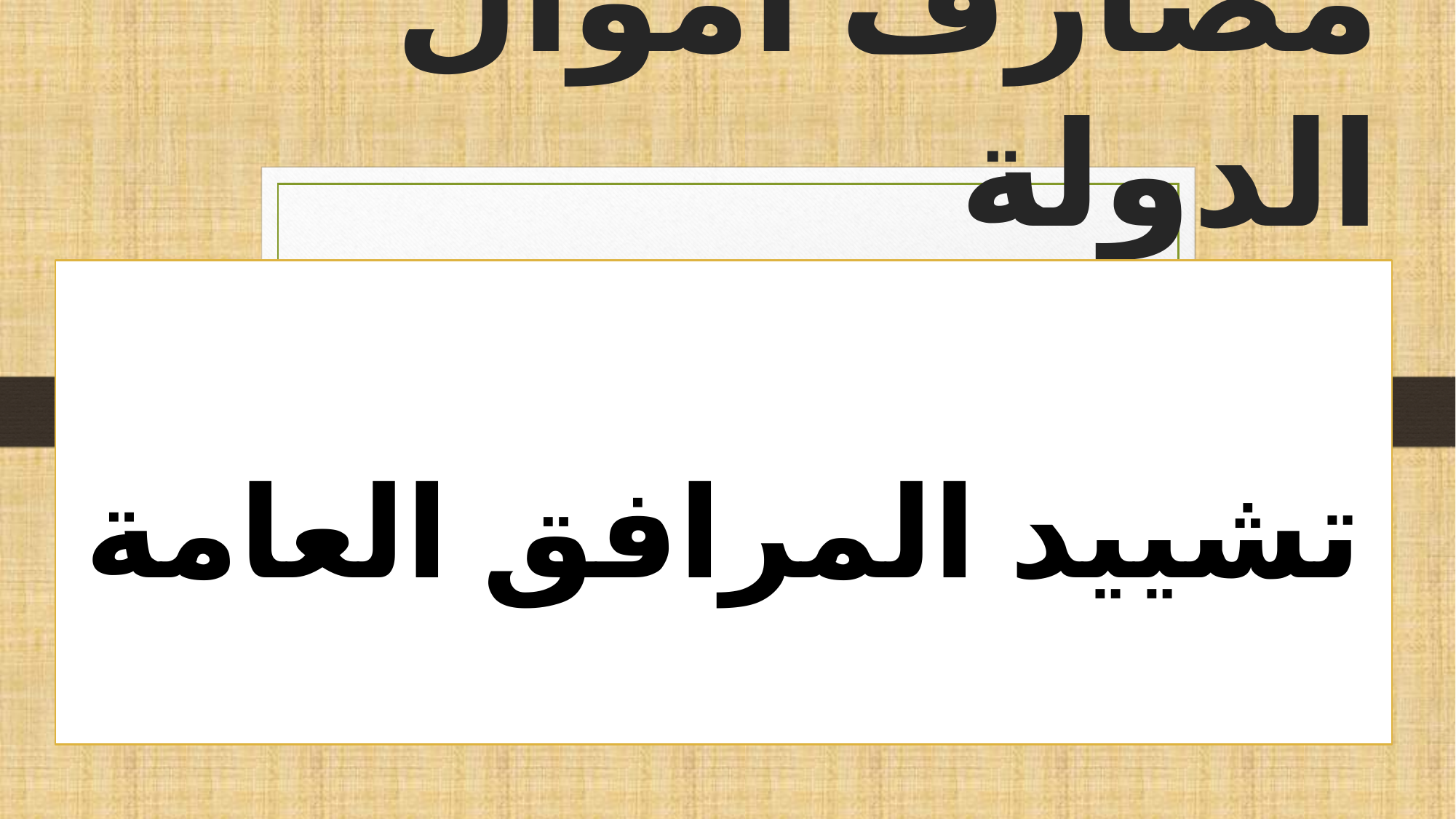

# مصارف أموال الدولة

تشييد المرافق العامة